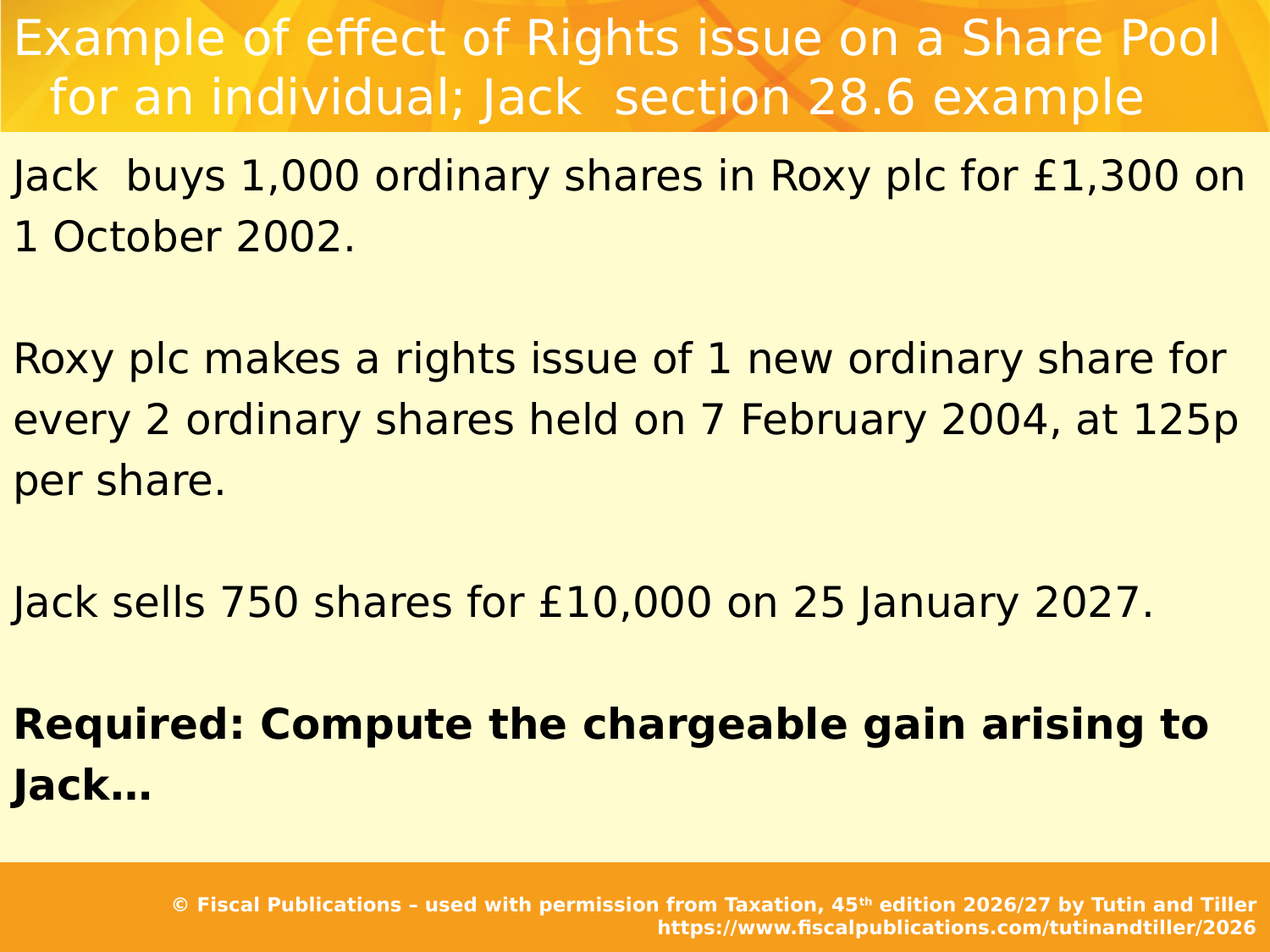

# Example of effect of Rights issue on a Share Pool for an individual; Jack  section 28.6 example
Jack  buys 1,000 ordinary shares in Roxy plc for £1,300 on 1 October 2002.

Roxy plc makes a rights issue of 1 new ordinary share for every 2 ordinary shares held on 7 February 2004, at 125p per share.

Jack sells 750 shares for £10,000 on 25 January 2027.

Required: Compute the chargeable gain arising to Jack…